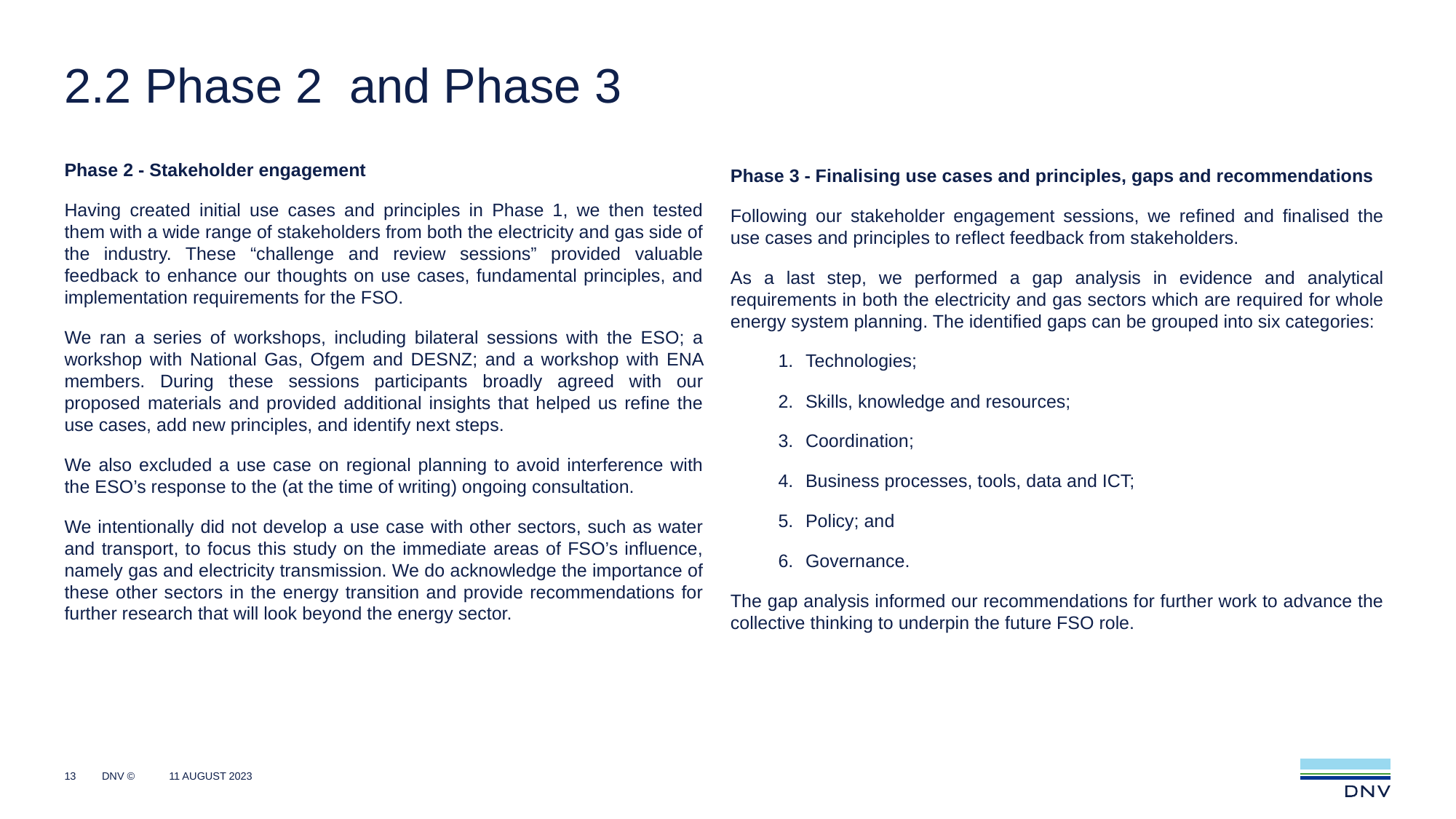

# 2.2 Phase 2  and Phase 3
Phase 2 - Stakeholder engagement
Having created initial use cases and principles in Phase 1, we then tested them with a wide range of stakeholders from both the electricity and gas side of the industry. These “challenge and review sessions” provided valuable feedback to enhance our thoughts on use cases, fundamental principles, and implementation requirements for the FSO.
We ran a series of workshops, including bilateral sessions with the ESO; a workshop with National Gas, Ofgem and DESNZ; and a workshop with ENA members. During these sessions participants broadly agreed with our proposed materials and provided additional insights that helped us refine the use cases, add new principles, and identify next steps.
We also excluded a use case on regional planning to avoid interference with the ESO’s response to the (at the time of writing) ongoing consultation.
We intentionally did not develop a use case with other sectors, such as water and transport, to focus this study on the immediate areas of FSO’s influence, namely gas and electricity transmission. We do acknowledge the importance of these other sectors in the energy transition and provide recommendations for further research that will look beyond the energy sector.

Phase 3 - Finalising use cases and principles, gaps and recommendations
Following our stakeholder engagement sessions, we refined and finalised the use cases and principles to reflect feedback from stakeholders.
As a last step, we performed a gap analysis in evidence and analytical requirements in both the electricity and gas sectors which are required for whole energy system planning. The identified gaps can be grouped into six categories:
Technologies;
Skills, knowledge and resources;
Coordination;
Business processes, tools, data and ICT;
Policy; and
Governance.
The gap analysis informed our recommendations for further work to advance the collective thinking to underpin the future FSO role.

13
23 January 2024